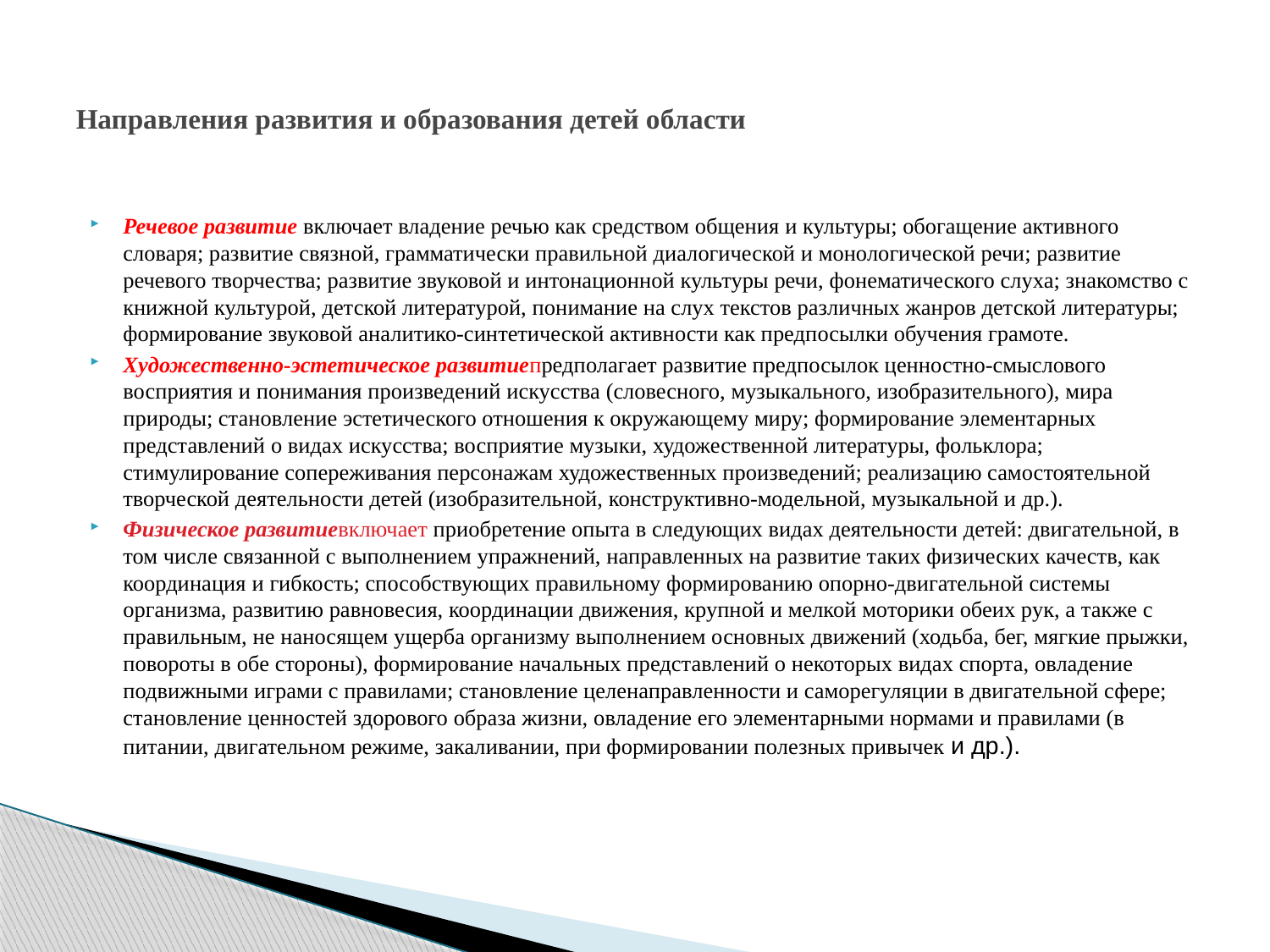

# Направления развития и образования детей области
Речевое развитие включает владение речью как средством общения и культуры; обогащение активного словаря; развитие связной, грамматически правильной диалогической и монологической речи; развитие речевого творчества; развитие звуковой и интонационной культуры речи, фонематического слуха; знакомство с книжной культурой, детской литературой, понимание на слух текстов различных жанров детской литературы; формирование звуковой аналитико-синтетической активности как предпосылки обучения грамоте.
Художественно-эстетическое развитиепредполагает развитие предпосылок ценностно-смыслового восприятия и понимания произведений искусства (словесного, музыкального, изобразительного), мира природы; становление эстетического отношения к окружающему миру; формирование элементарных представлений о видах искусства; восприятие музыки, художественной литературы, фольклора; стимулирование сопереживания персонажам художественных произведений; реализацию самостоятельной творческой деятельности детей (изобразительной, конструктивно-модельной, музыкальной и др.).
Физическое развитиевключает приобретение опыта в следующих видах деятельности детей: двигательной, в том числе связанной с выполнением упражнений, направленных на развитие таких физических качеств, как координация и гибкость; способствующих правильному формированию опорно-двигательной системы организма, развитию равновесия, координации движения, крупной и мелкой моторики обеих рук, а также с правильным, не наносящем ущерба организму выполнением основных движений (ходьба, бег, мягкие прыжки, повороты в обе стороны), формирование начальных представлений о некоторых видах спорта, овладение подвижными играми с правилами; становление целенаправленности и саморегуляции в двигательной сфере; становление ценностей здорового образа жизни, овладение его элементарными нормами и правилами (в питании, двигательном режиме, закаливании, при формировании полезных привычек и др.).